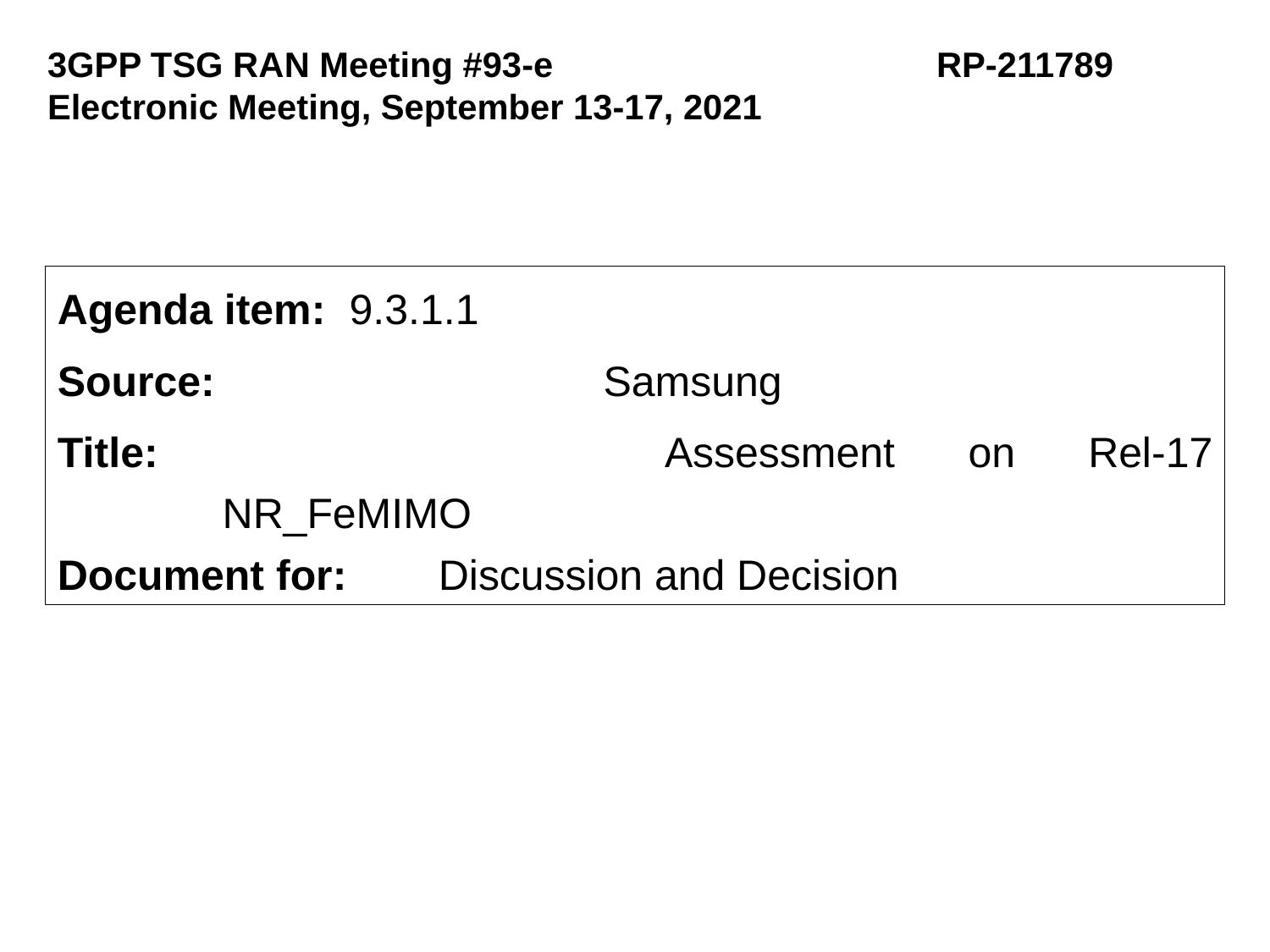

3GPP TSG RAN Meeting #93-e				RP-211789
Electronic Meeting, September 13-17, 2021
Agenda item:	9.3.1.1
Source: 			Samsung
Title: 				Assessment on Rel-17 NR_FeMIMO
Document for:	Discussion and Decision